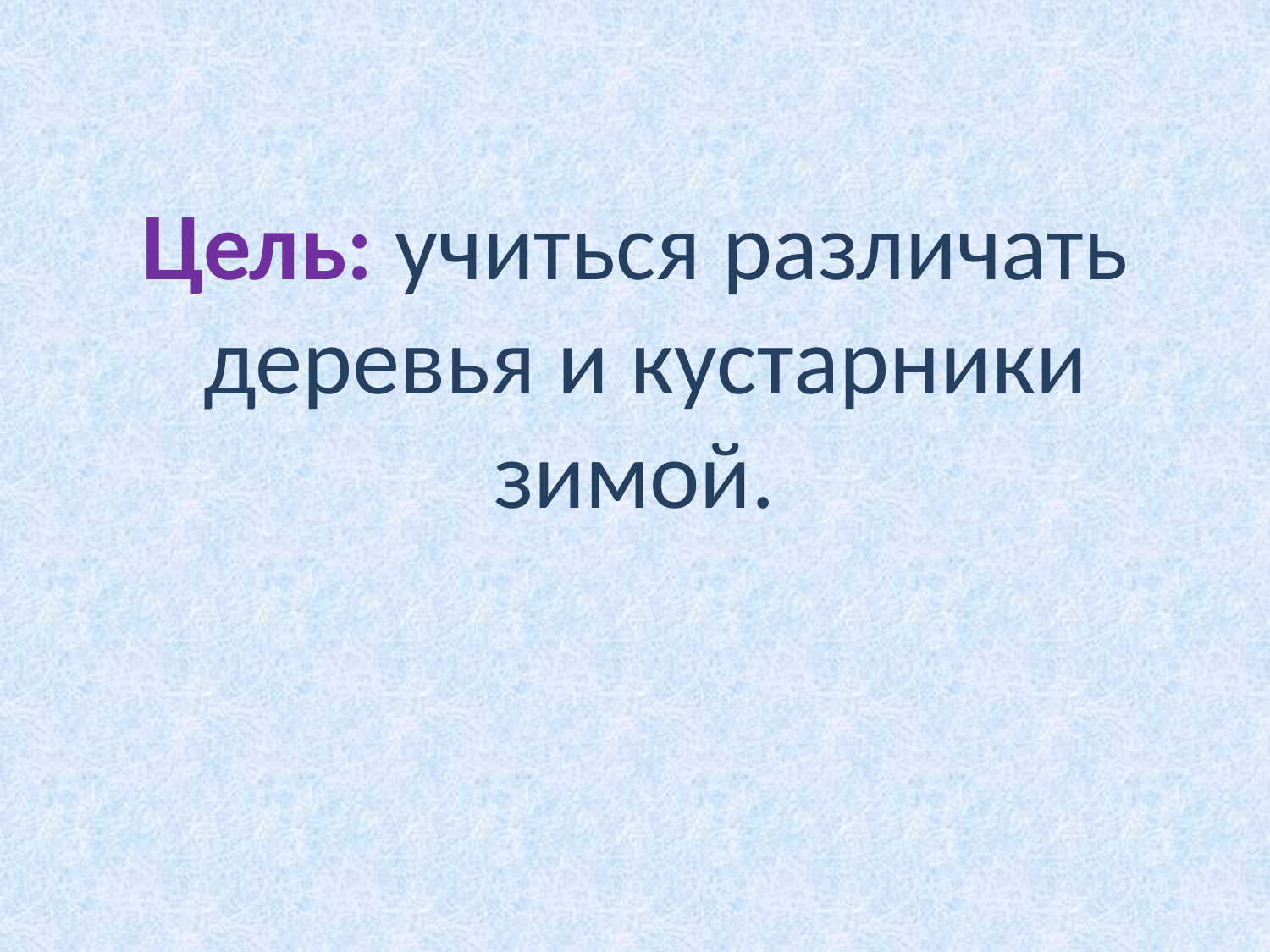

Цель: учиться различать
 деревья и кустарники зимой.